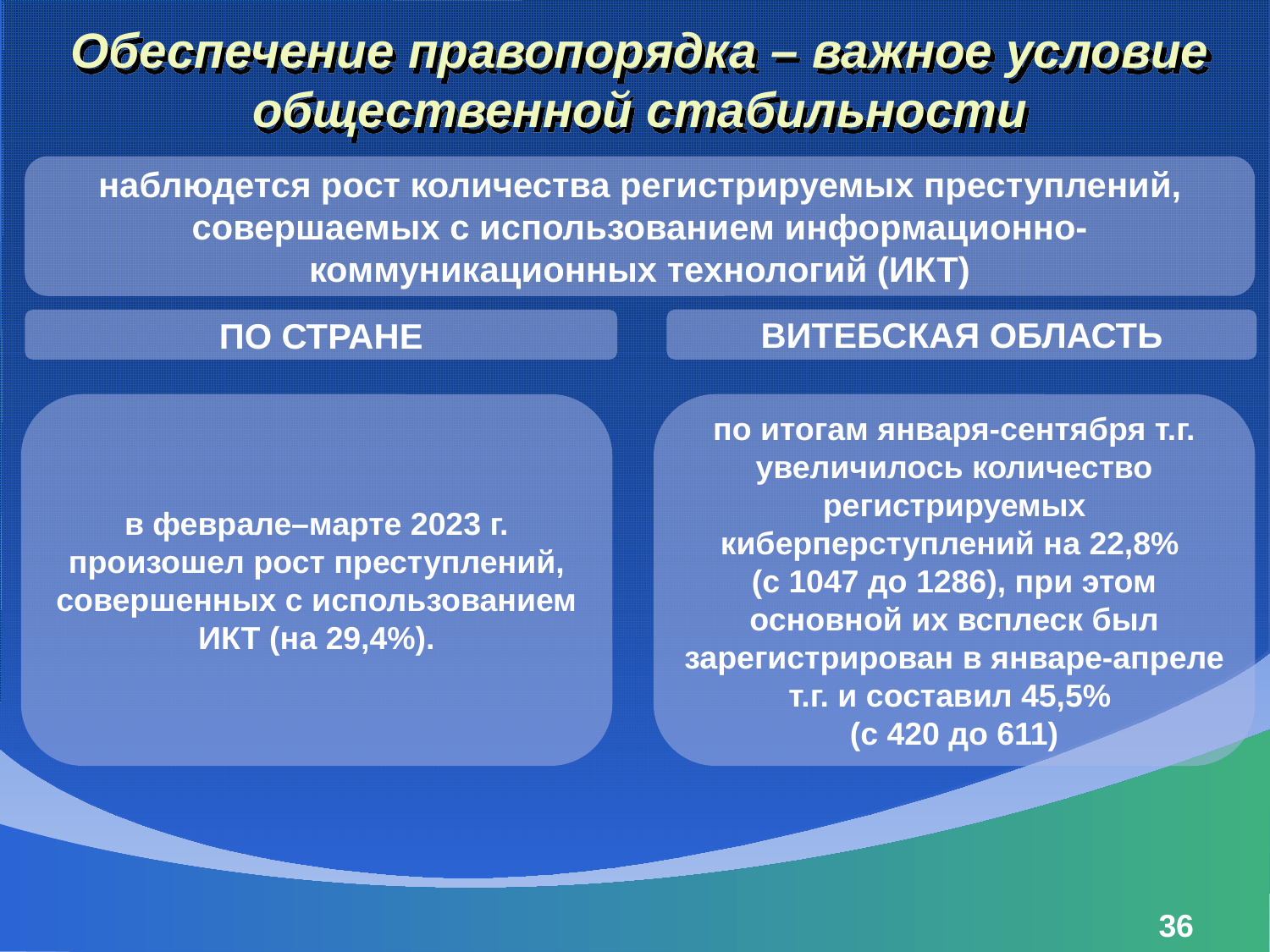

Обеспечение правопорядка – важное условие общественной стабильности
наблюдется рост количества регистрируемых преступлений, совершаемых с использованием информационно-коммуникационных технологий (ИКТ)
ВИТЕБСКАЯ ОБЛАСТЬ
ПО СТРАНЕ
по итогам января-сентября т.г. увеличилось количество регистрируемых киберперступлений на 22,8%
(с 1047 до 1286), при этом основной их всплеск был зарегистрирован в январе-апреле т.г. и составил 45,5%
(с 420 до 611)
в феврале–марте 2023 г. произошел рост преступлений, совершенных с использованием ИКТ (на 29,4%).
36